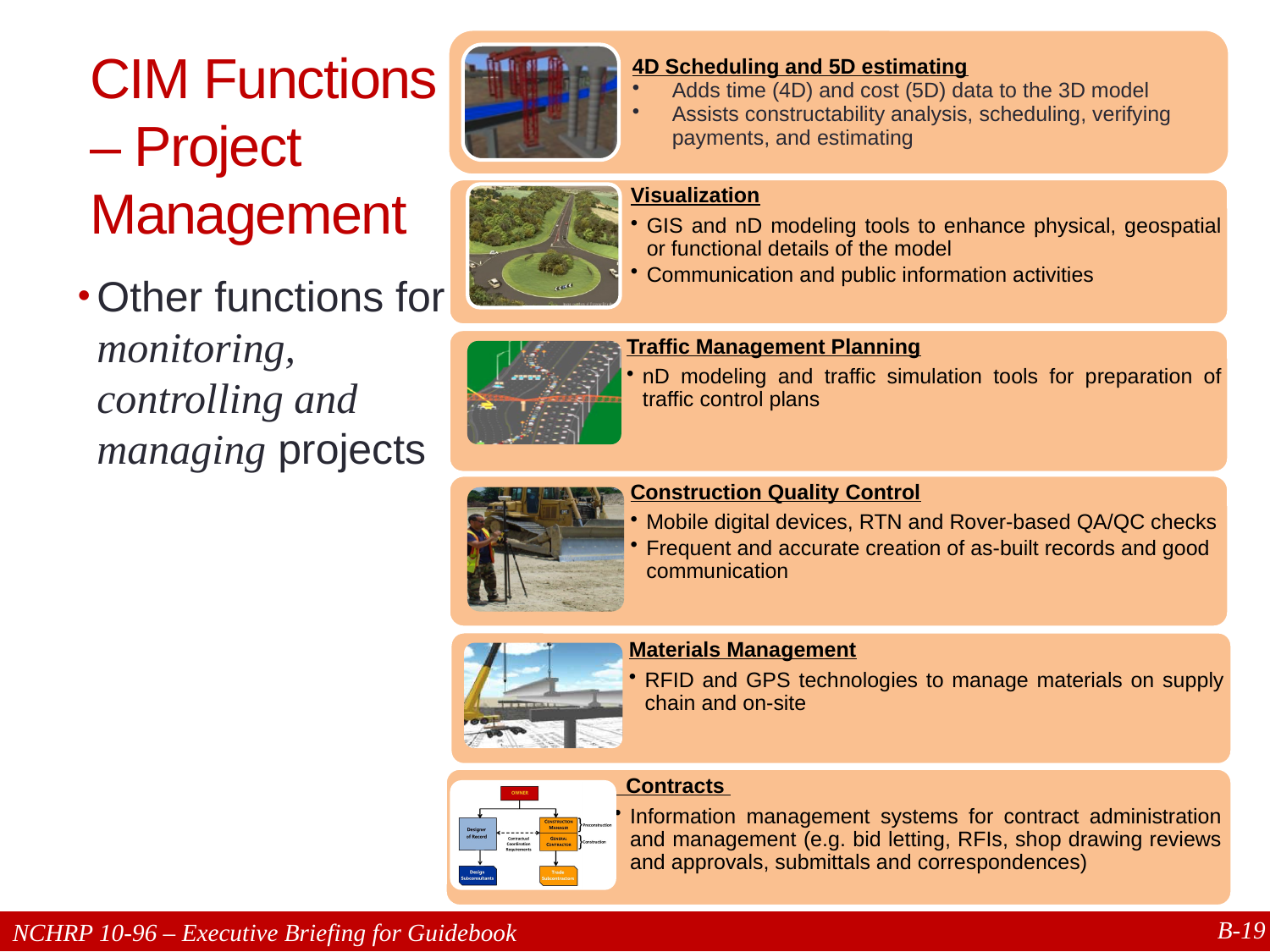

4D Scheduling and 5D estimating
Adds time (4D) and cost (5D) data to the 3D model
Assists constructability analysis, scheduling, verifying payments, and estimating
# CIM Functions – Project Management

Visualization
GIS and nD modeling tools to enhance physical, geospatial or functional details of the model
Communication and public information activities

Other functions for monitoring, controlling and managing projects

Traffic Management Planning
nD modeling and traffic simulation tools for preparation of traffic control plans

Construction Quality Control
Mobile digital devices, RTN and Rover-based QA/QC checks
Frequent and accurate creation of as-built records and good communication

Materials Management
RFID and GPS technologies to manage materials on supply chain and on-site

  Contracts
Information management systems for contract administration and management (e.g. bid letting, RFIs, shop drawing reviews and approvals, submittals and correspondences)

19